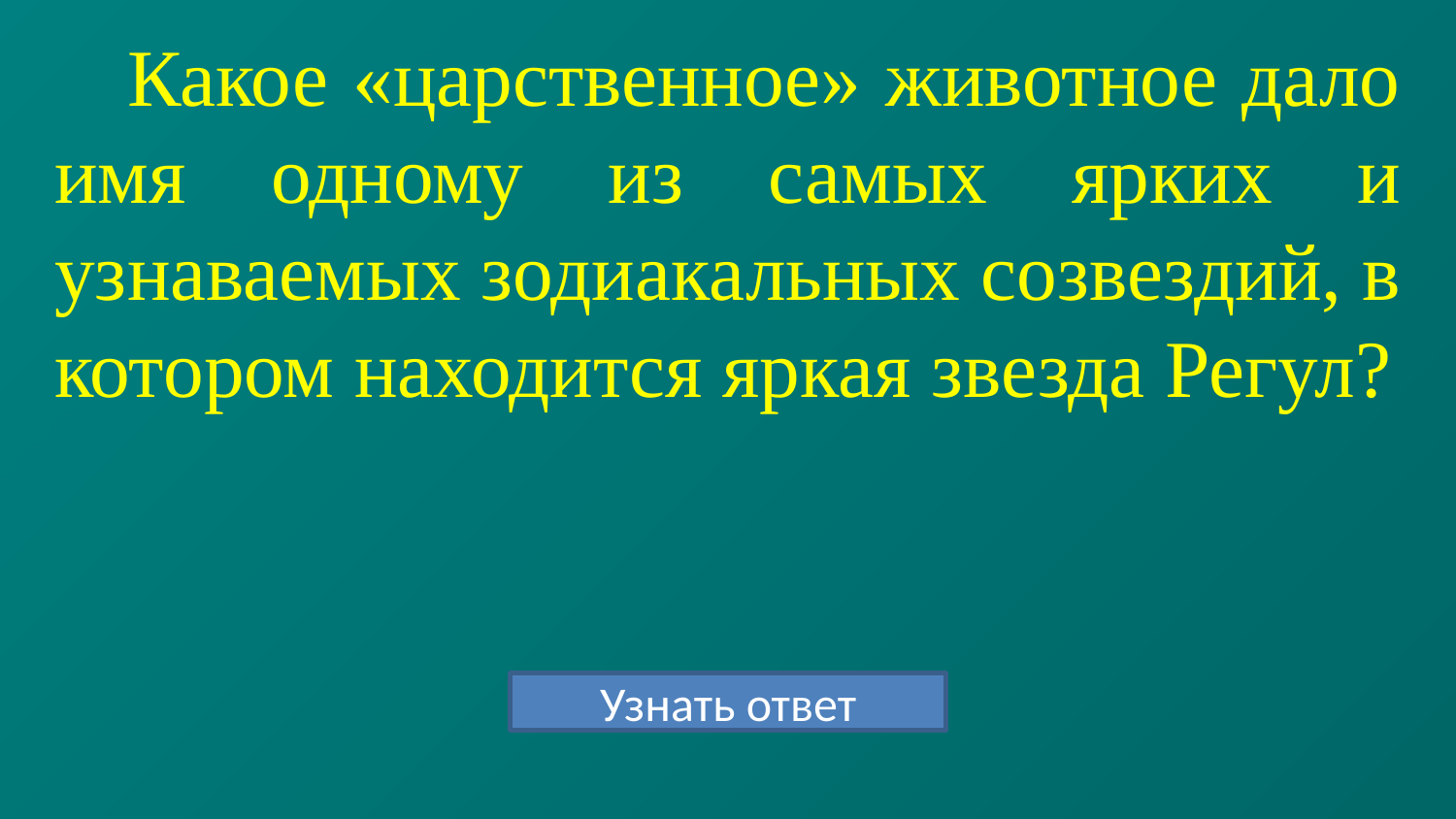

Какое «царственное» животное дало имя одному из самых ярких и узнаваемых зодиакальных созвездий, в котором находится яркая звезда Регул?